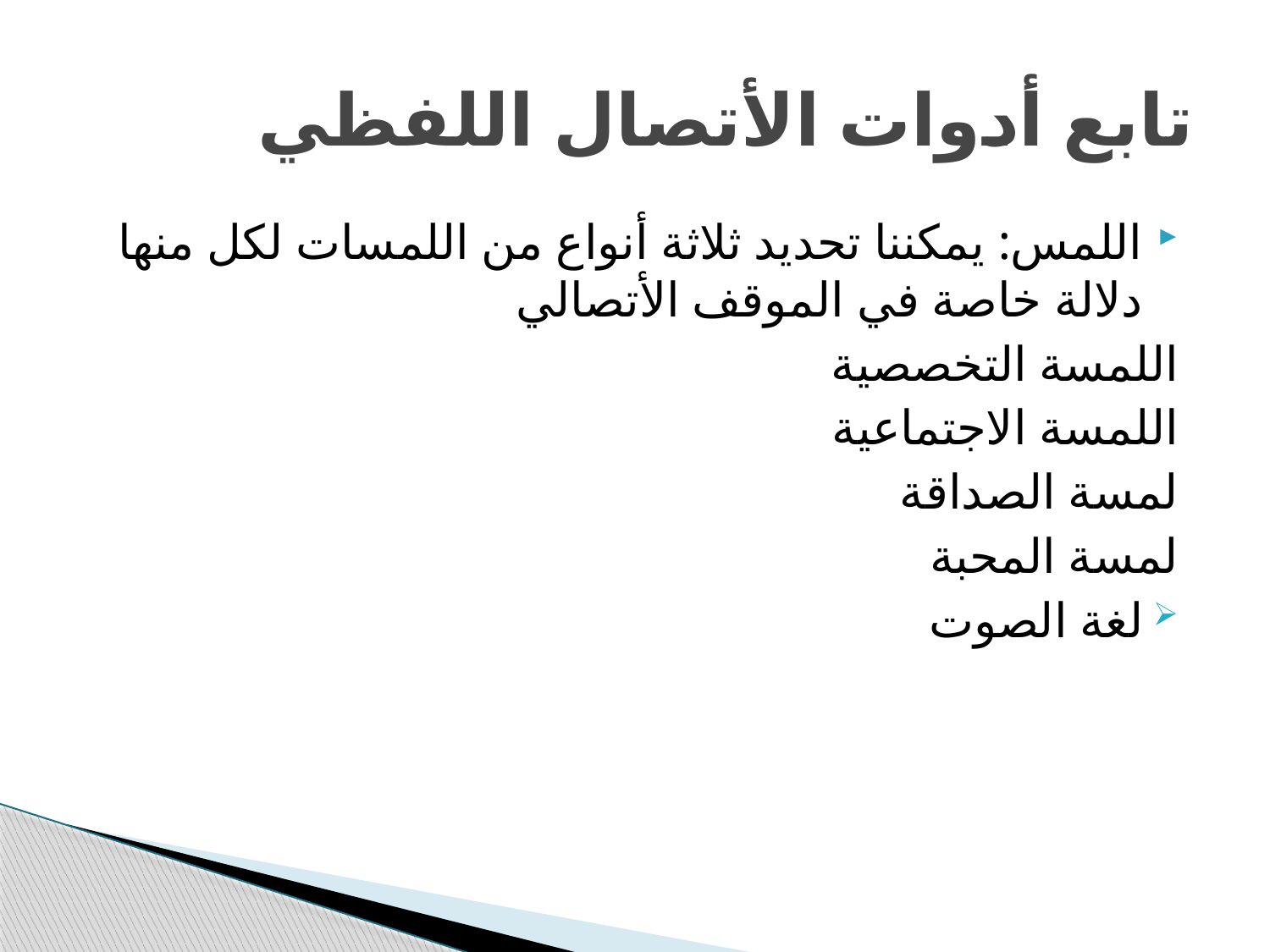

# تابع أدوات الأتصال اللفظي
اللمس: يمكننا تحديد ثلاثة أنواع من اللمسات لكل منها دلالة خاصة في الموقف الأتصالي
اللمسة التخصصية
اللمسة الاجتماعية
لمسة الصداقة
لمسة المحبة
لغة الصوت